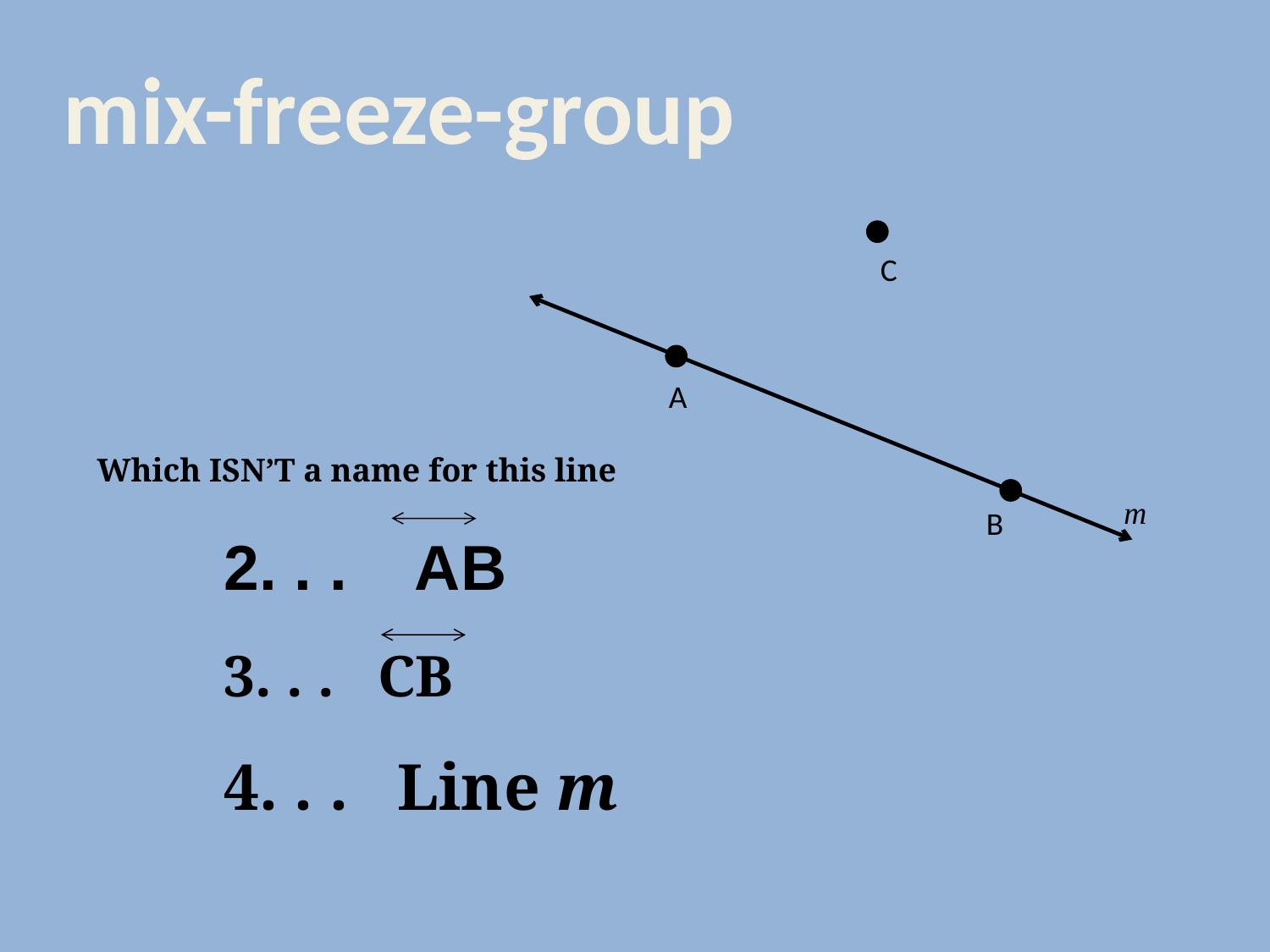

mix-freeze-group

C

A
Which ISN’T a name for this line

	2. . .    AB

	3. . .   CB

	4. . .   Line m

m
B